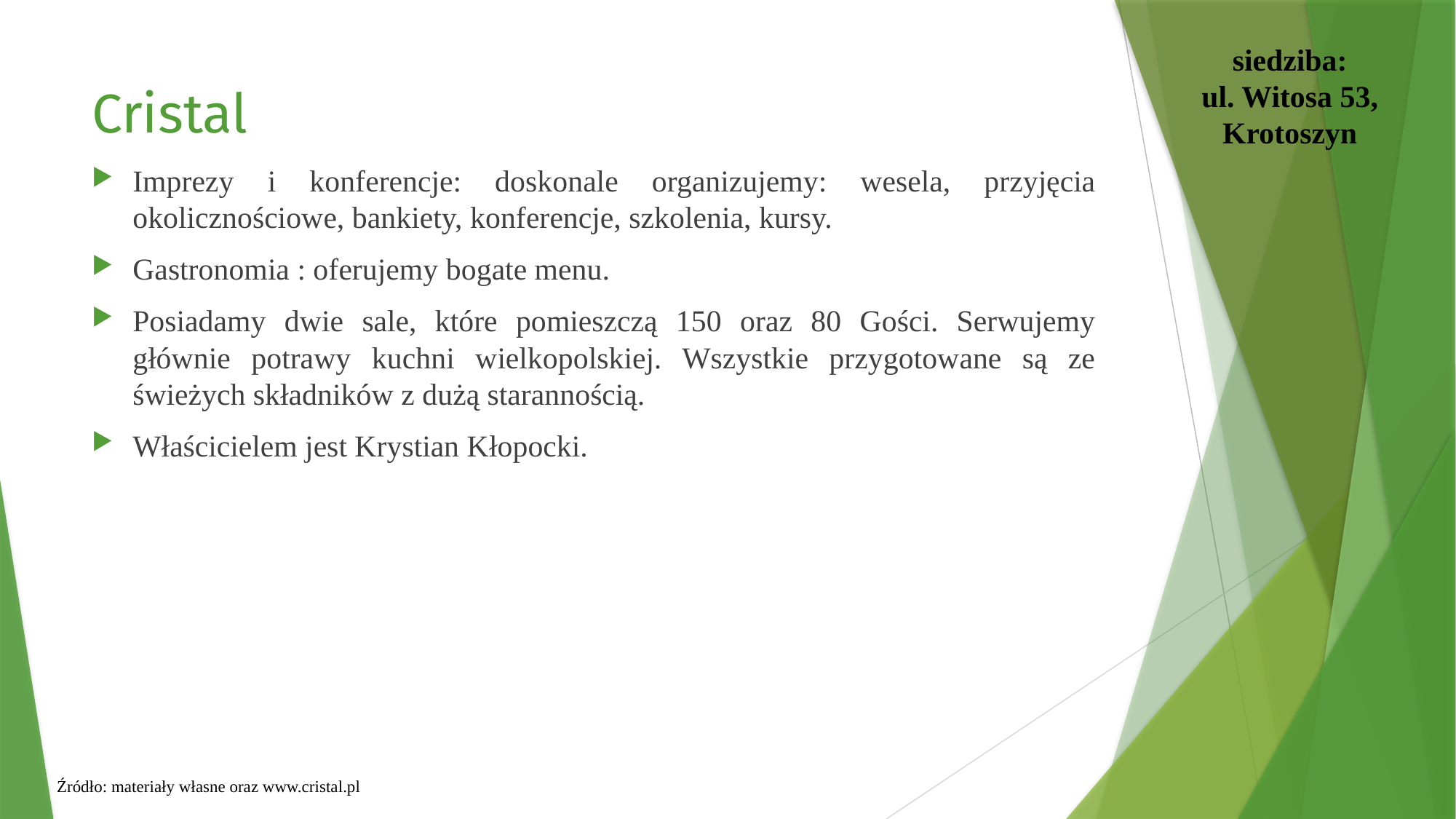

siedziba:
ul. Witosa 53,
Krotoszyn
# Cristal
Imprezy i konferencje: doskonale organizujemy: wesela, przyjęcia okolicznościowe, bankiety, konferencje, szkolenia, kursy.
Gastronomia : oferujemy bogate menu.
Posiadamy dwie sale, które pomieszczą 150 oraz 80 Gości. Serwujemy głównie potrawy kuchni wielkopolskiej. Wszystkie przygotowane są ze świeżych składników z dużą starannością.
Właścicielem jest Krystian Kłopocki.
Źródło: materiały własne oraz www.cristal.pl